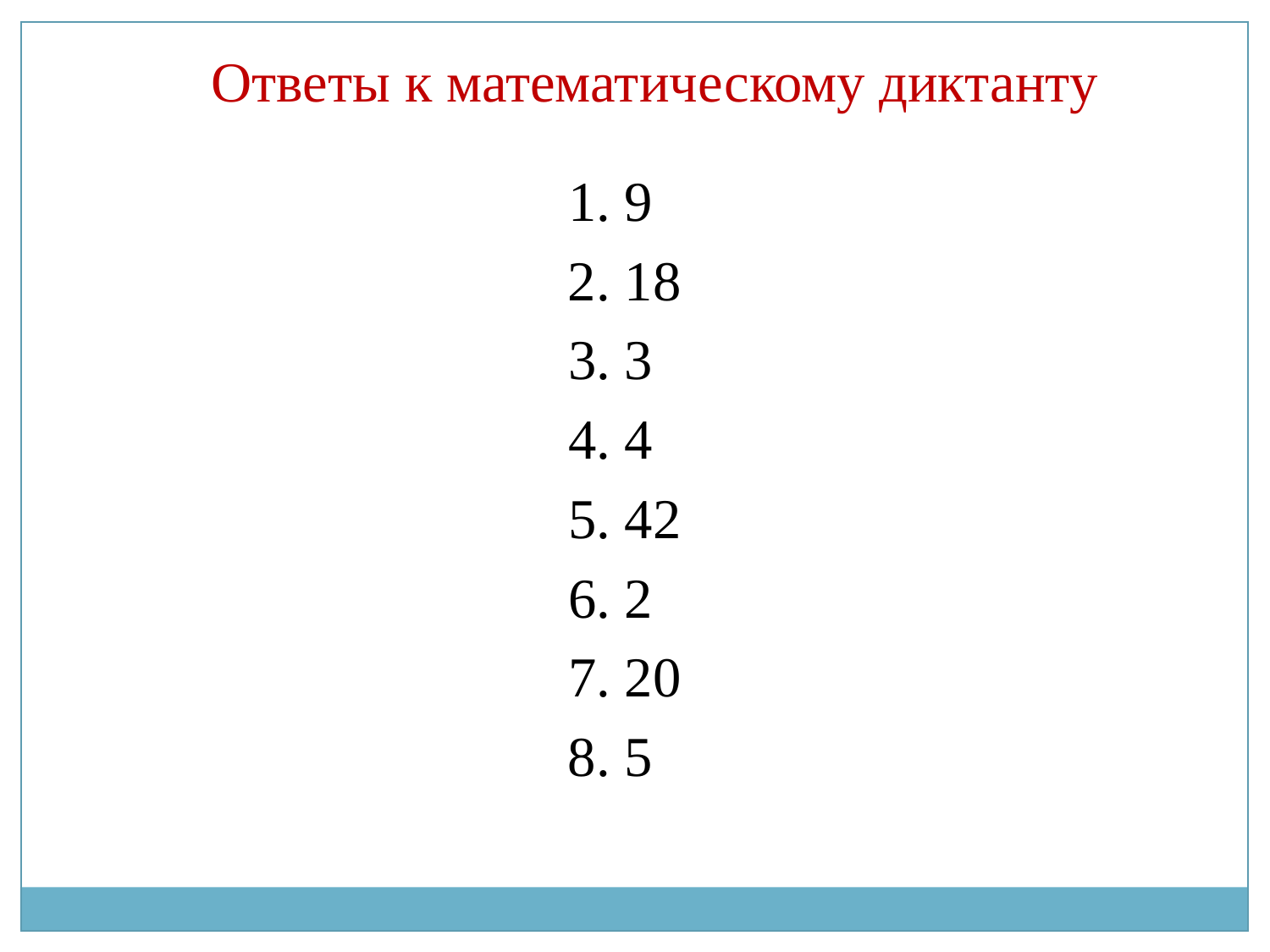

Ответы к математическому диктанту
1. 9
2. 18
3. 3
4. 4
5. 42
6. 2
7. 20
8. 5